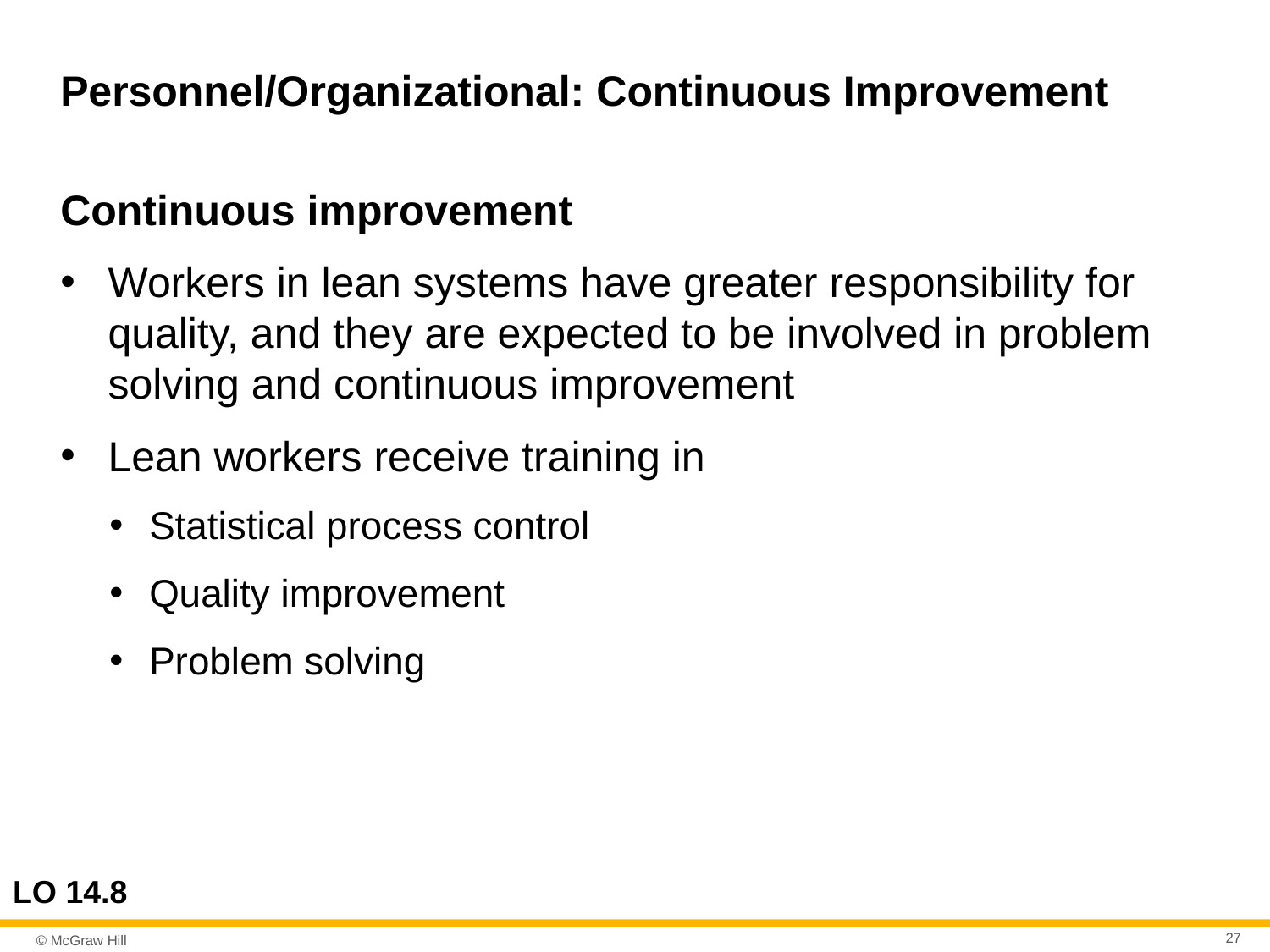

# Personnel/Organizational: Continuous Improvement
Continuous improvement
Workers in lean systems have greater responsibility for quality, and they are expected to be involved in problem solving and continuous improvement
Lean workers receive training in
Statistical process control
Quality improvement
Problem solving
LO 14.8